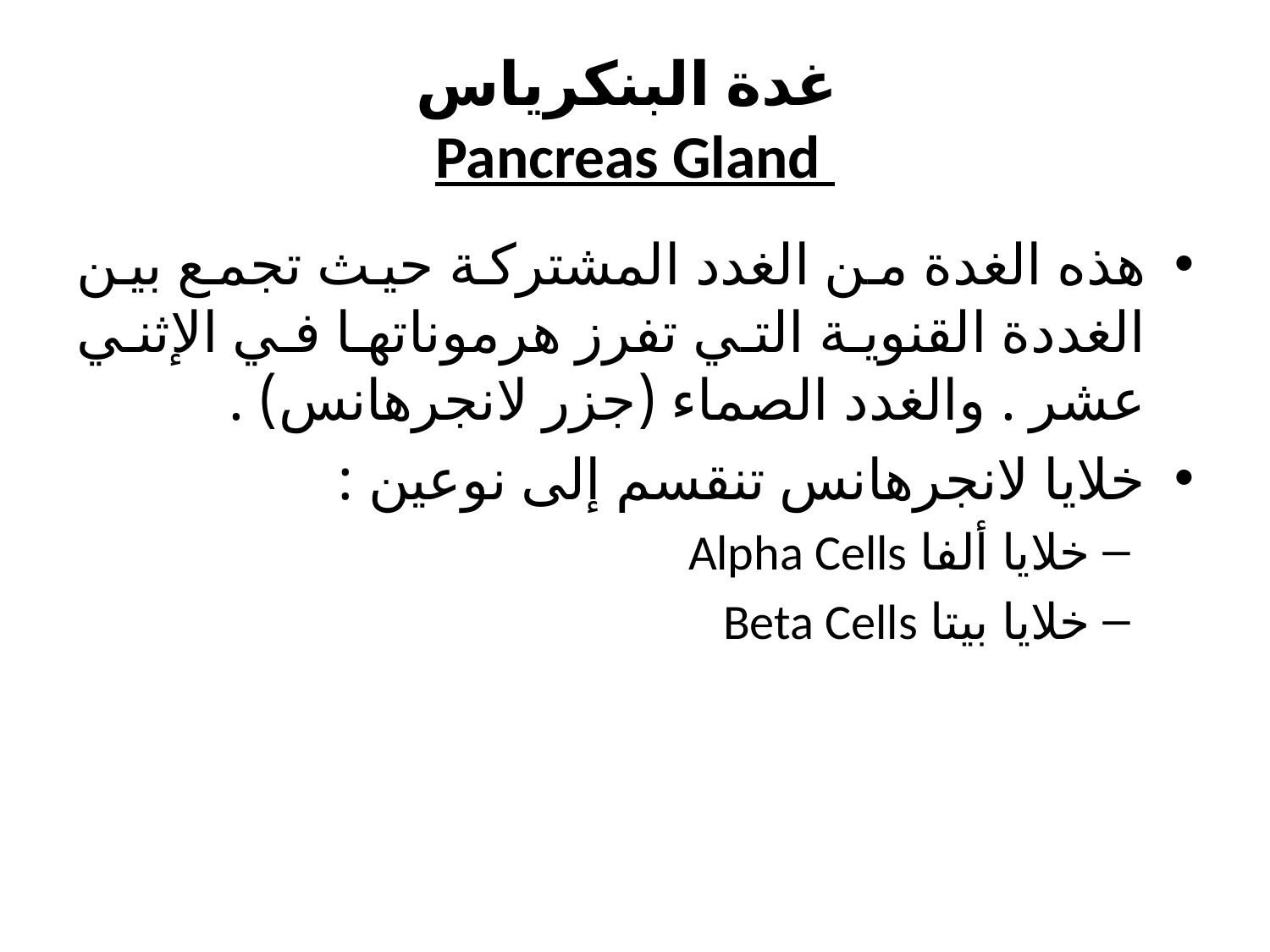

# غدة البنكرياس Pancreas Gland
هذه الغدة من الغدد المشتركة حيث تجمع بين الغددة القنوية التي تفرز هرموناتها في الإثني عشر . والغدد الصماء (جزر لانجرهانس) .
خلايا لانجرهانس تنقسم إلى نوعين :
خلايا ألفا Alpha Cells
خلايا بيتا Beta Cells